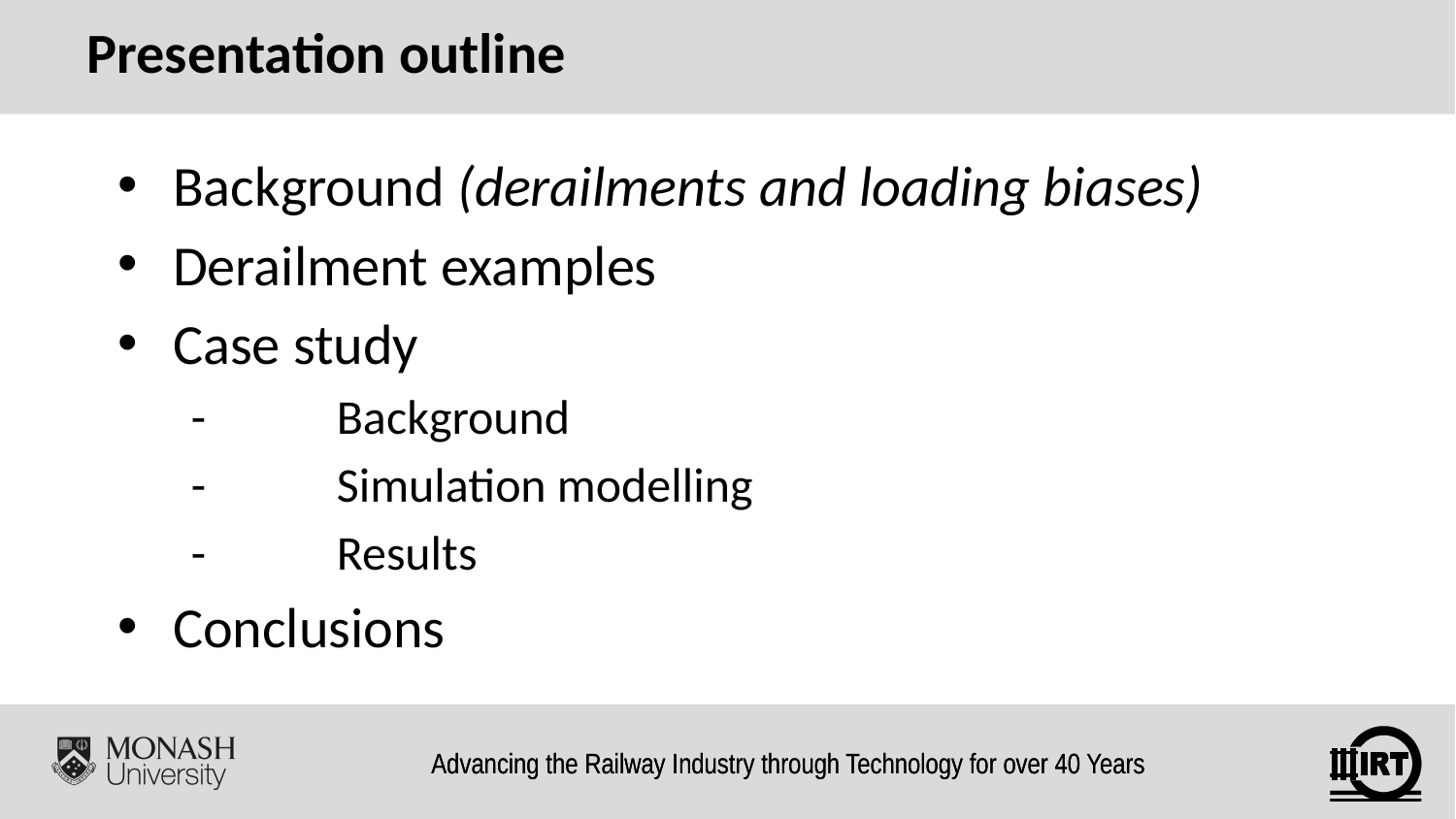

Presentation outline
Background (derailments and loading biases)
Derailment examples
Case study
-	Background
-	Simulation modelling
-	Results
Conclusions